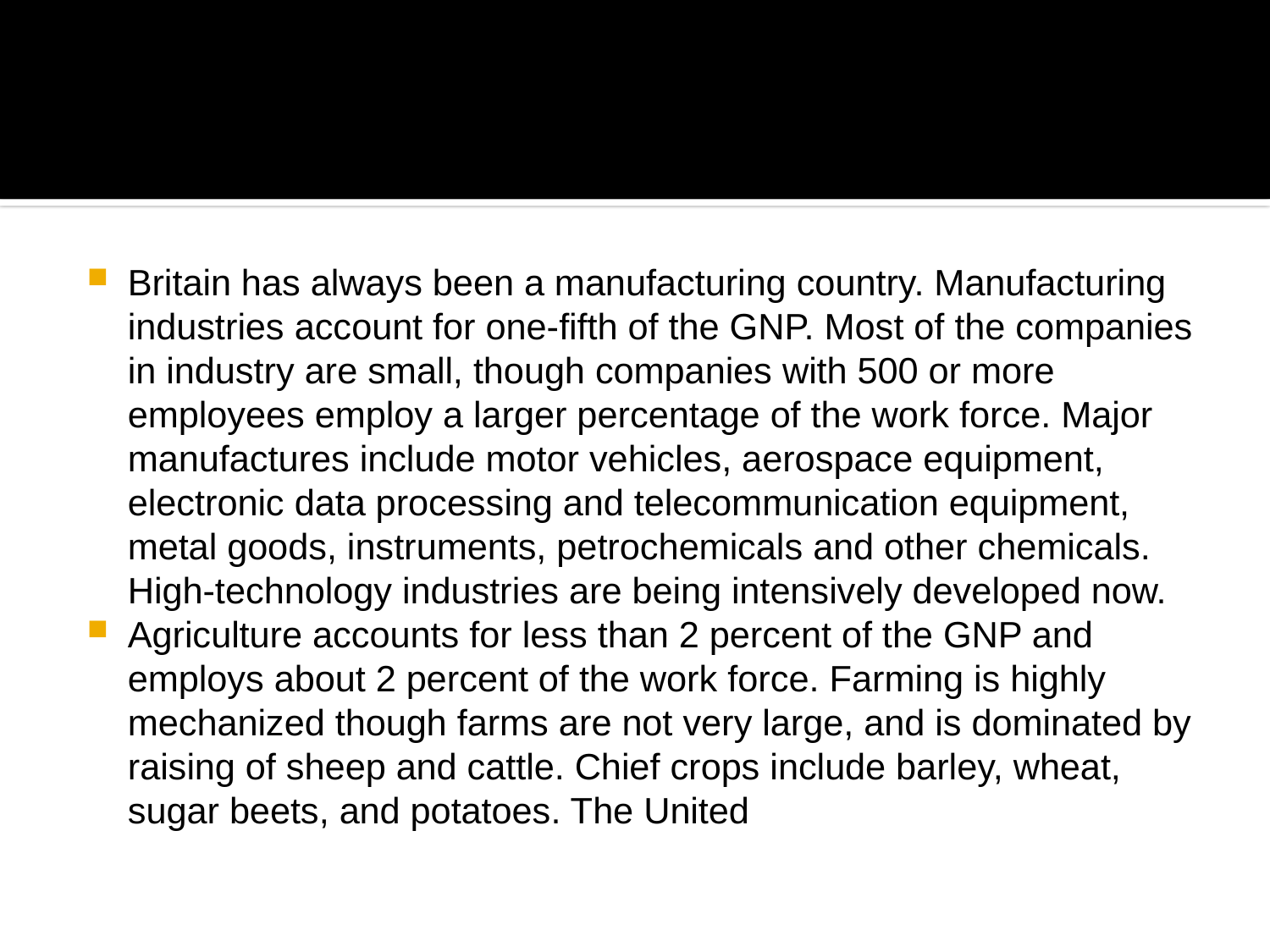

#
Britain has always been a manufacturing country. Manufacturing industries account for one-fifth of the GNP. Most of the companies in industry are small, though companies with 500 or more employees employ a larger percentage of the work force. Major manufactures include motor vehicles, aerospace equipment, electronic data processing and telecommunication equipment, metal goods, instruments, petrochemicals and other chemicals. High-technology industries are being intensively developed now.
Agriculture accounts for less than 2 percent of the GNP and employs about 2 percent of the work force. Farming is highly mechanized though farms are not very large, and is dominated by raising of sheep and cattle. Chief crops include barley, wheat, sugar beets, and potatoes. The United